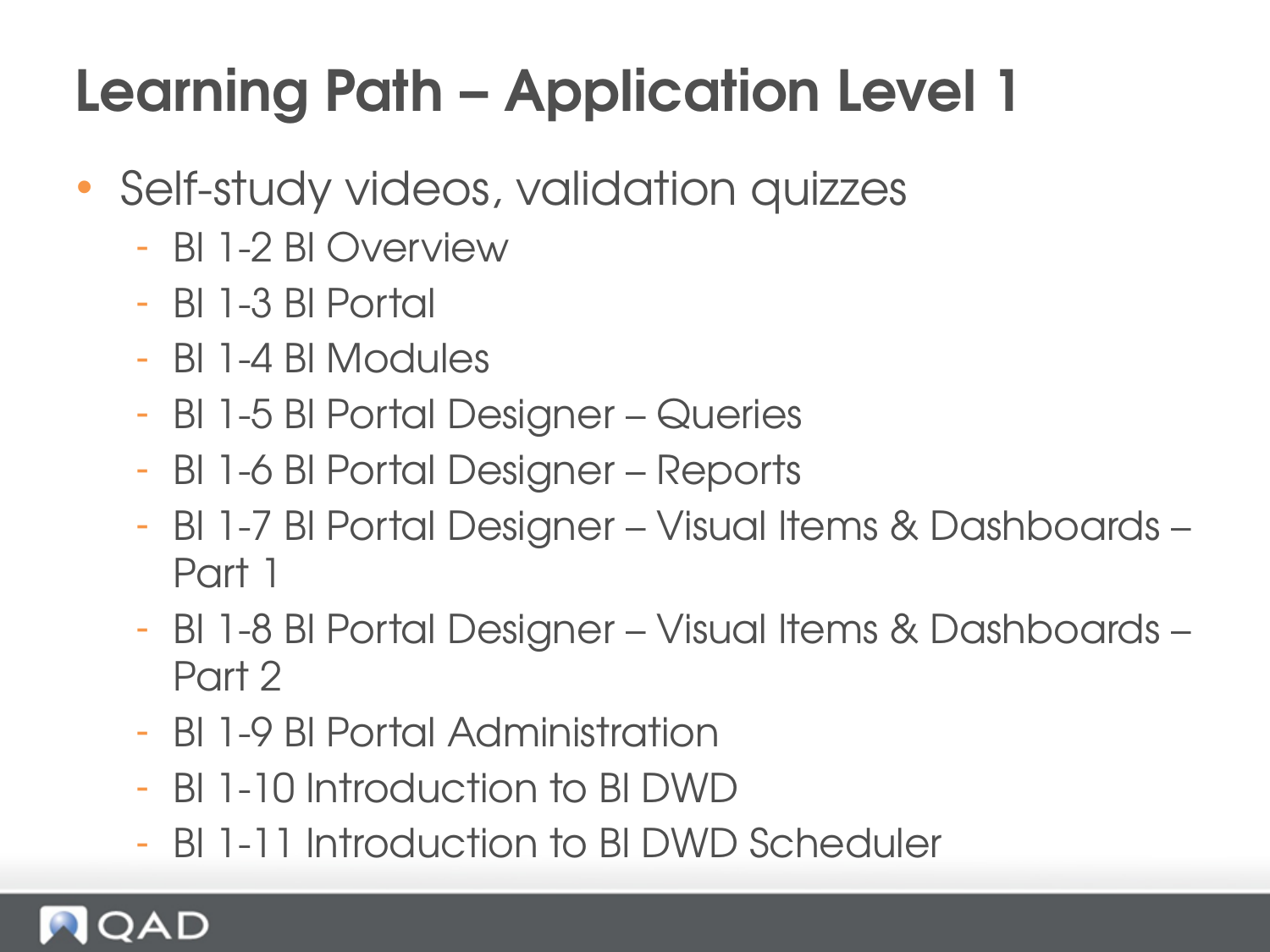

# Learning Path – Application Level 1
Self-study videos, validation quizzes
BI 1-2 BI Overview
BI 1-3 BI Portal
BI 1-4 BI Modules
BI 1-5 BI Portal Designer – Queries
BI 1-6 BI Portal Designer – Reports
BI 1-7 BI Portal Designer – Visual Items & Dashboards – Part 1
BI 1-8 BI Portal Designer – Visual Items & Dashboards – Part 2
BI 1-9 BI Portal Administration
BI 1-10 Introduction to BI DWD
BI 1-11 Introduction to BI DWD Scheduler